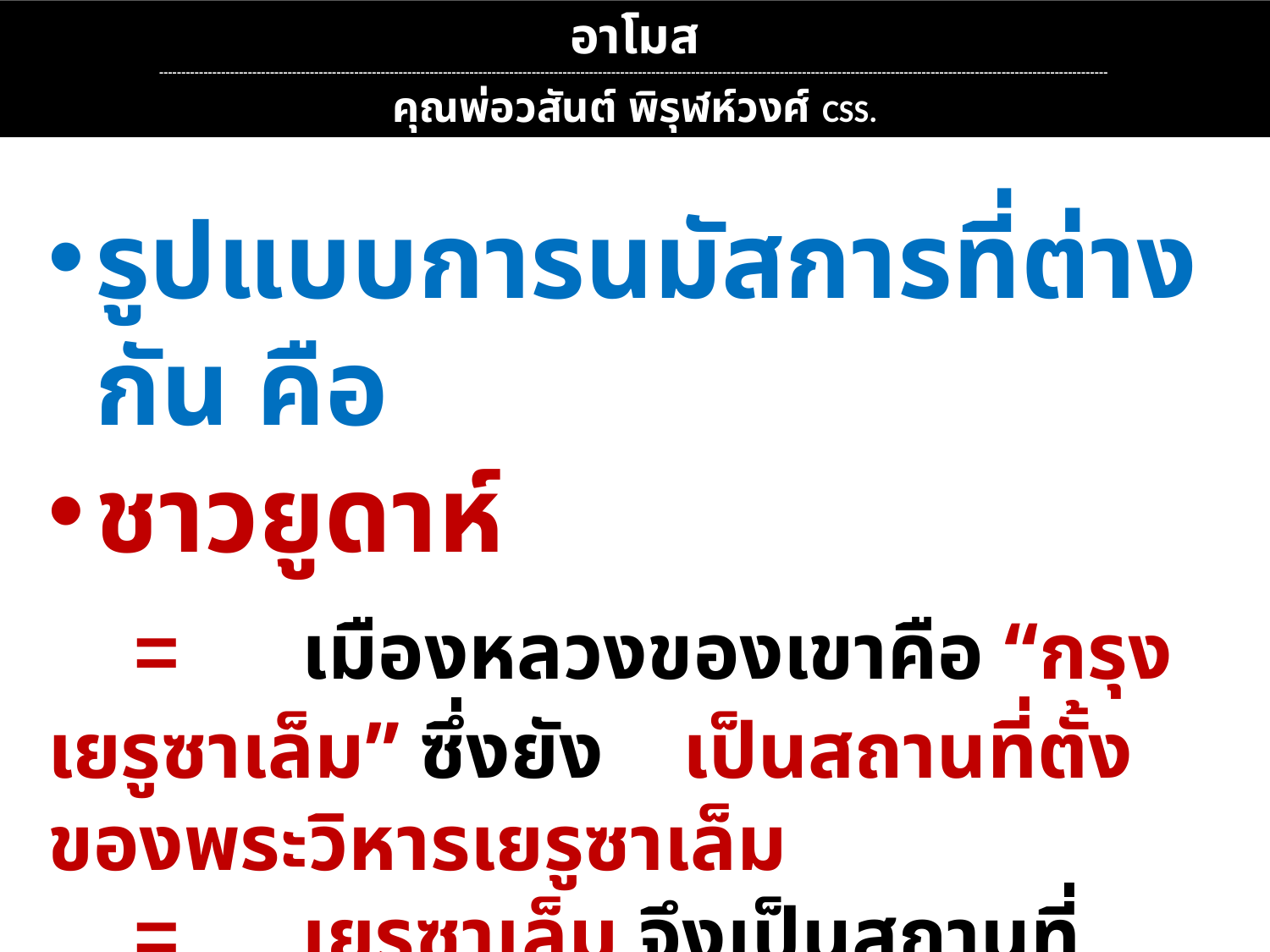

อาโมส
----------------------------------------------------------------------------------------------------------------------------------------------------------------------------------------------------------------------
คุณพ่อวสันต์ พิรุฬห์วงศ์ CSS.
รูปแบบการนมัสการที่ต่างกัน คือ
ชาวยูดาห์
    =	เมืองหลวงของเขาคือ “กรุงเยรูซาเล็ม” ซึ่งยัง	เป็นสถานที่ตั้งของพระวิหารเยรูซาเล็ม
    =	เยรูซาเล็ม จึงเป็นสถานที่หลักในการถวาย	นมัสการพระเจ้า